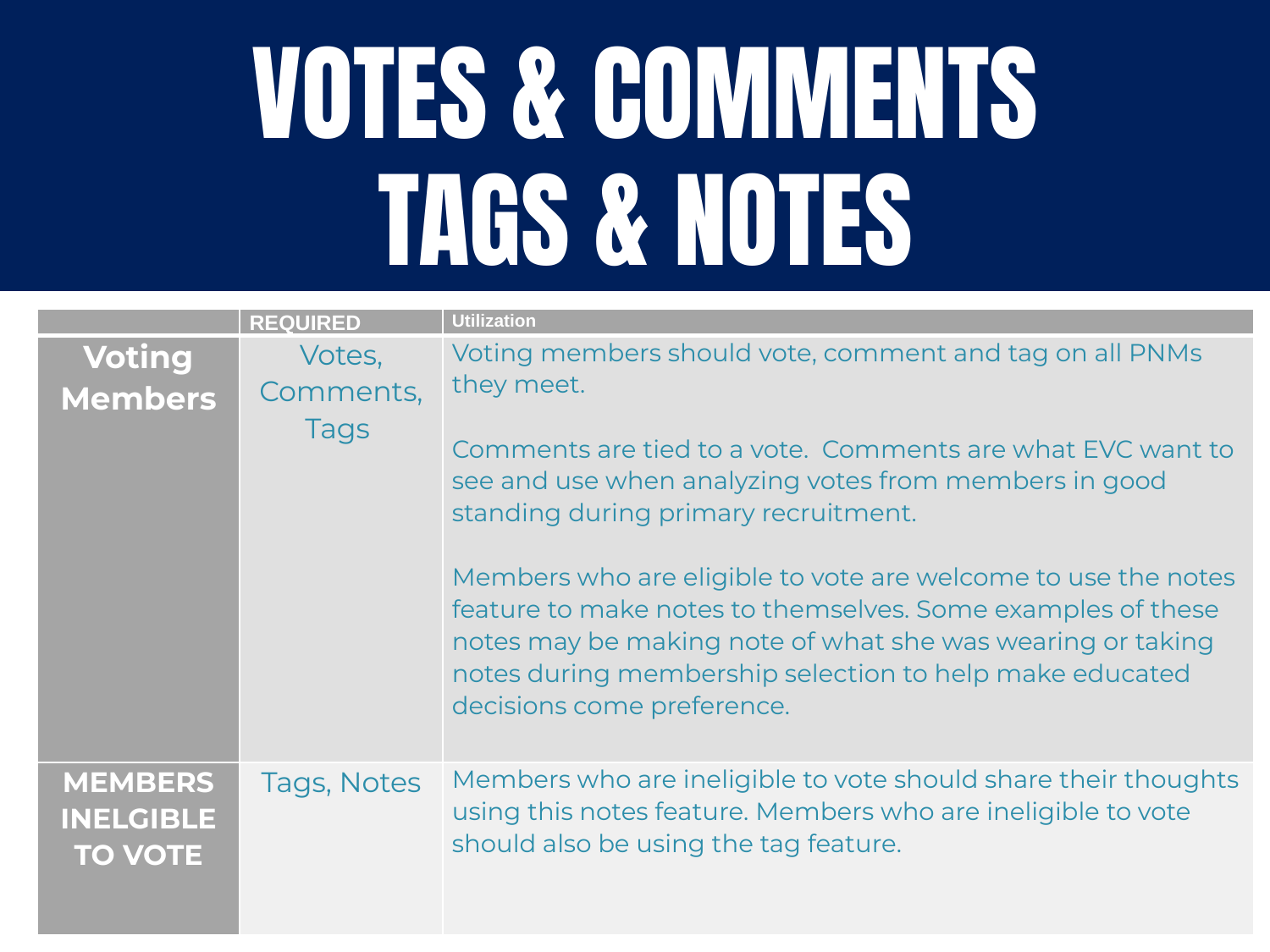

VOTES & COMMENTS
TAGS & NOTES
|  | REQUIRED | Utilization |
| --- | --- | --- |
| Voting Members | Votes, Comments, Tags | Voting members should vote, comment and tag on all PNMs they meet. Comments are tied to a vote. Comments are what EVC want to see and use when analyzing votes from members in good standing during primary recruitment. Members who are eligible to vote are welcome to use the notes feature to make notes to themselves. Some examples of these notes may be making note of what she was wearing or taking notes during membership selection to help make educated decisions come preference. |
| MEMBERS INELGIBLE TO VOTE | Tags, Notes | Members who are ineligible to vote should share their thoughts using this notes feature. Members who are ineligible to vote should also be using the tag feature. |